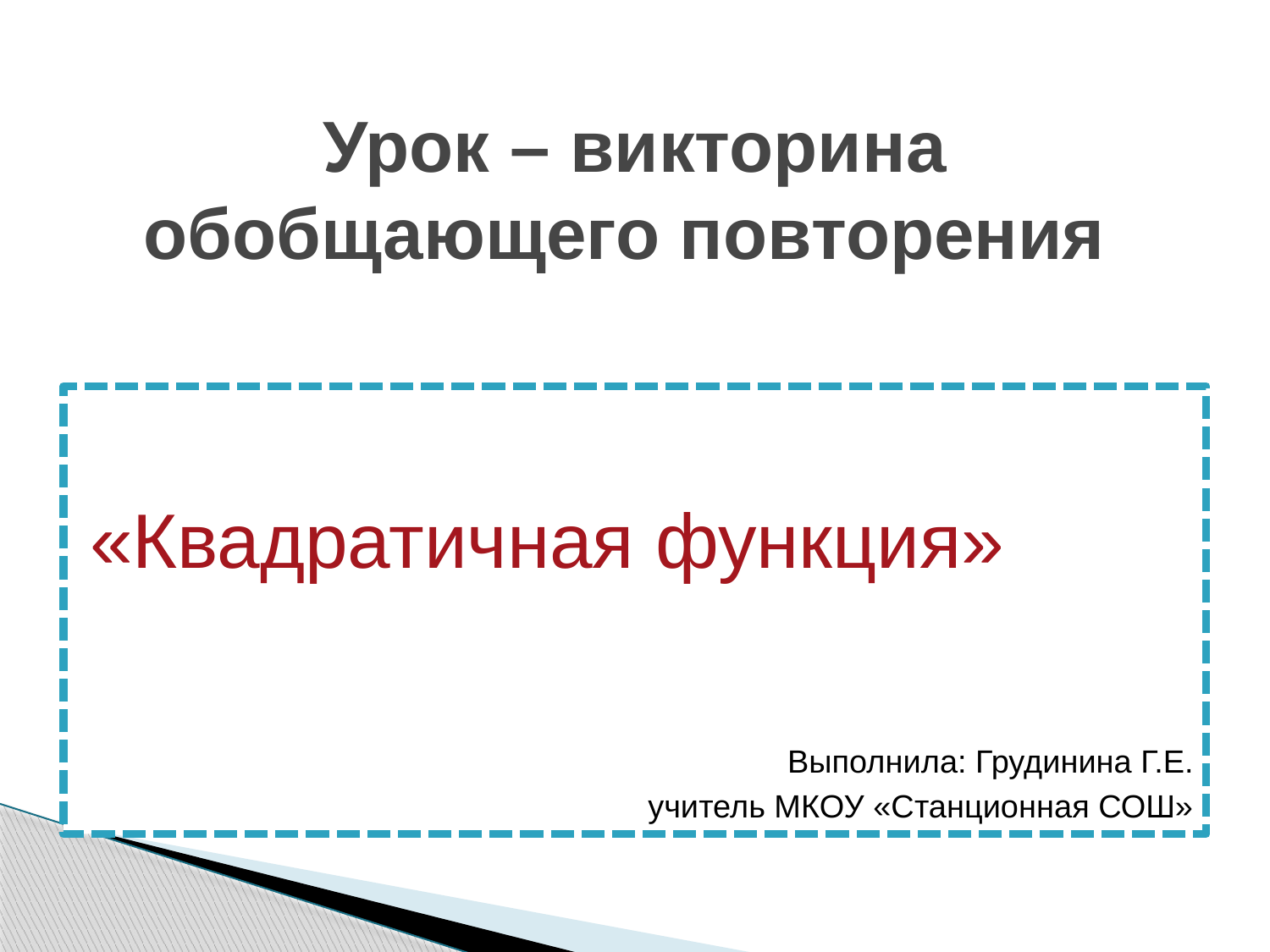

# Урок – викторина обобщающего повторения

«Квадратичная функция»

Выполнила: Грудинина Г.Е.
 учитель МКОУ «Станционная СОШ»